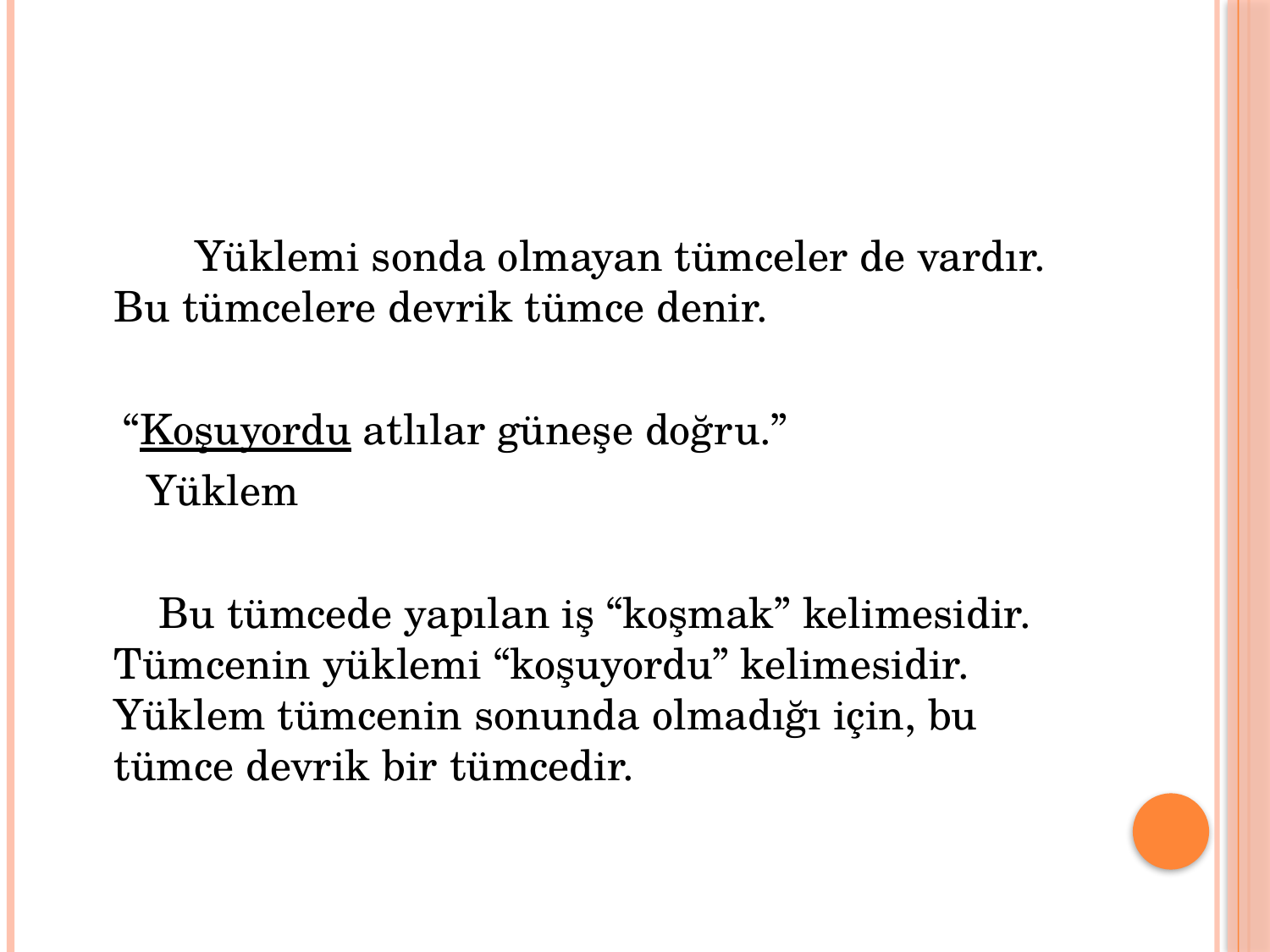

#
          Yüklemi sonda olmayan tümceler de vardır. Bu tümcelere devrik tümce denir.

    “Koşuyordu atlılar güneşe doğru.”
      Yüklem

       Bu tümcede yapılan iş “koşmak” kelimesidir. Tümcenin yüklemi “koşuyordu” kelimesidir. Yüklem tümcenin sonunda olmadığı için, bu tümce devrik bir tümcedir.